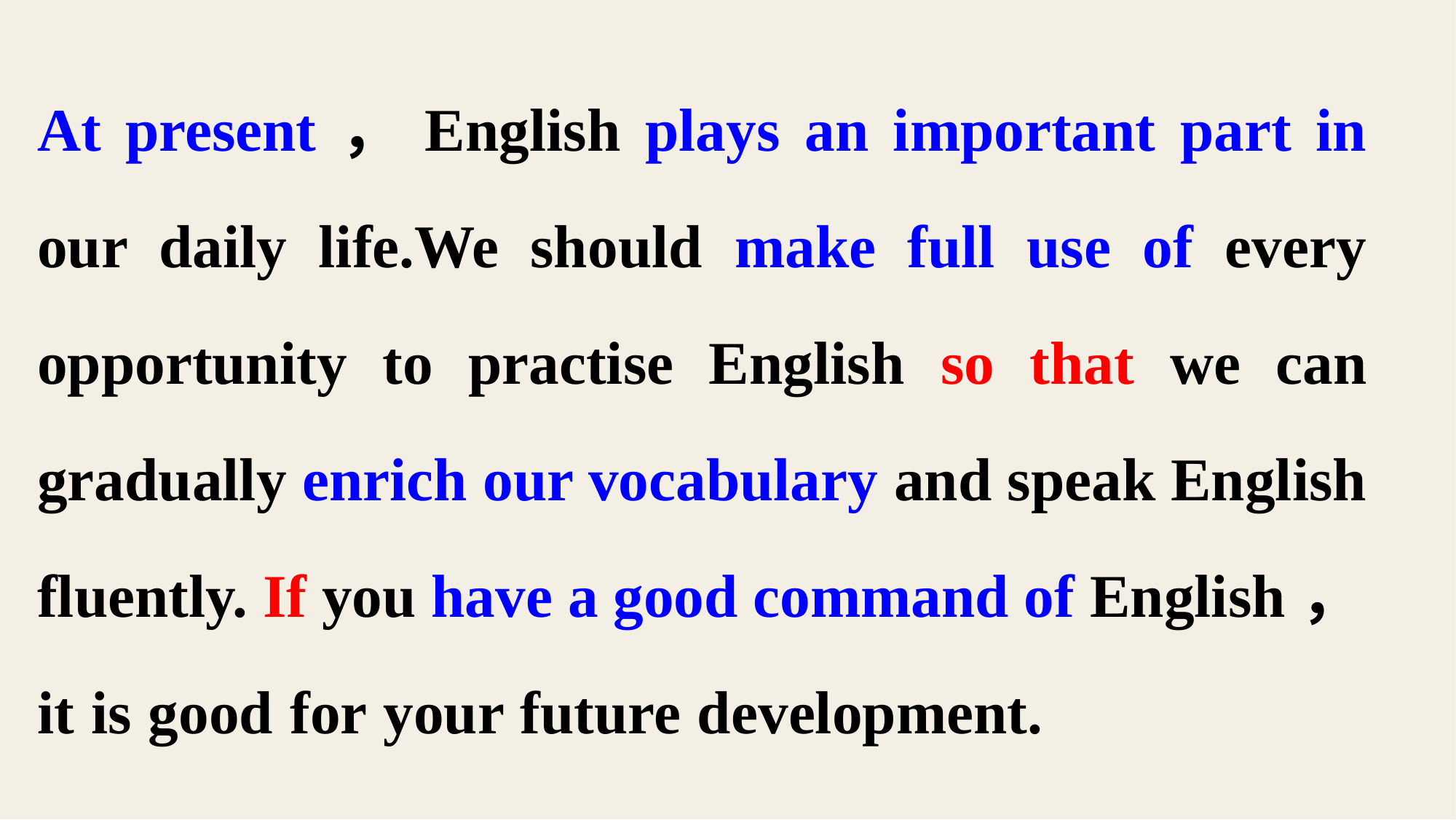

At present，English plays an important part in our daily life.We should make full use of every opportunity to practise English so that we can gradually enrich our vocabulary and speak English fluently. If you have a good command of English，it is good for your future development.